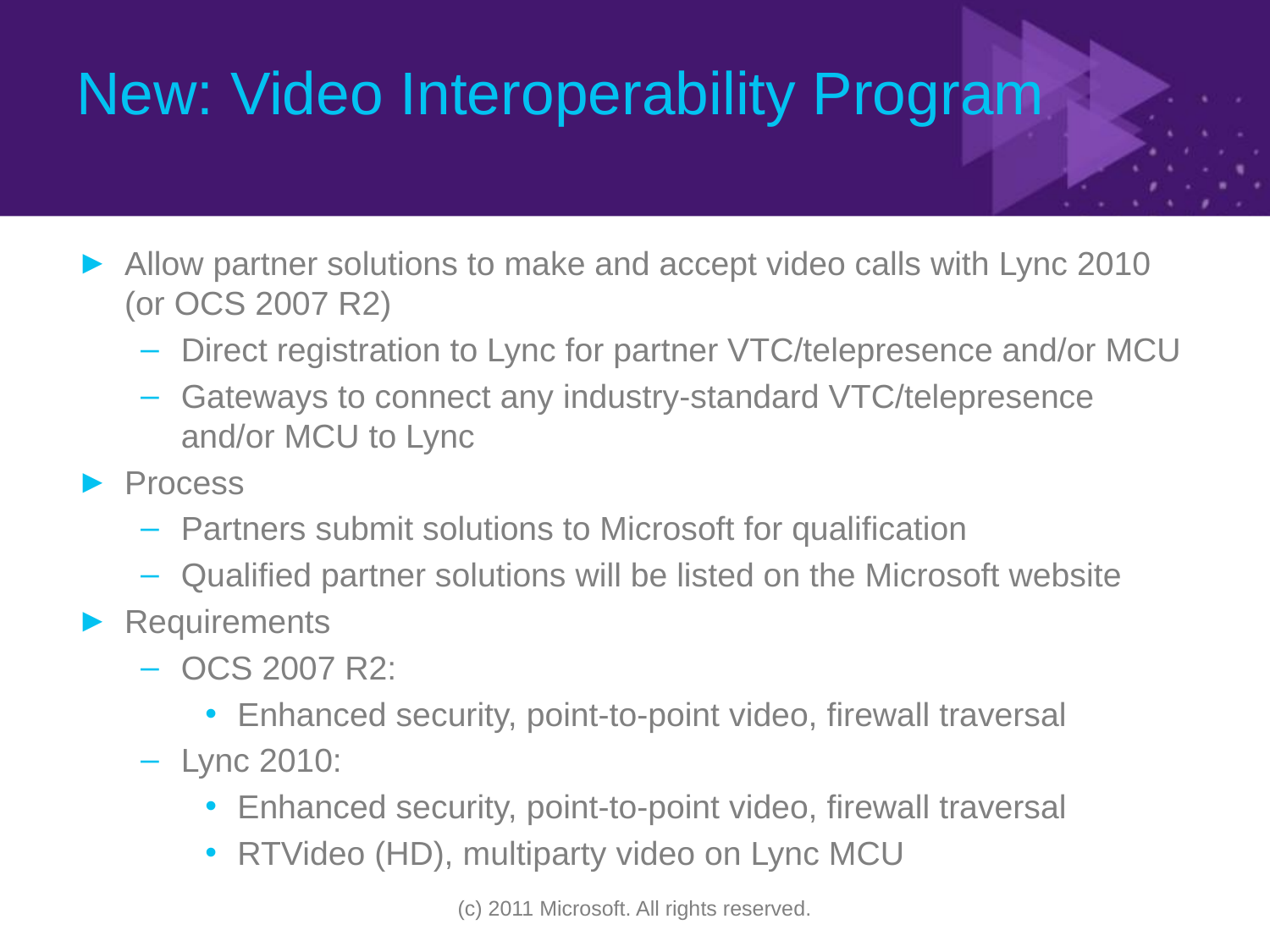

# New: Video Interoperability Program
Allow partner solutions to make and accept video calls with Lync 2010 (or OCS 2007 R2)
Direct registration to Lync for partner VTC/telepresence and/or MCU
Gateways to connect any industry-standard VTC/telepresence and/or MCU to Lync
Process
Partners submit solutions to Microsoft for qualification
Qualified partner solutions will be listed on the Microsoft website
Requirements
OCS 2007 R2:
Enhanced security, point-to-point video, firewall traversal
Lync 2010:
Enhanced security, point-to-point video, firewall traversal
RTVideo (HD), multiparty video on Lync MCU
(c) 2011 Microsoft. All rights reserved.